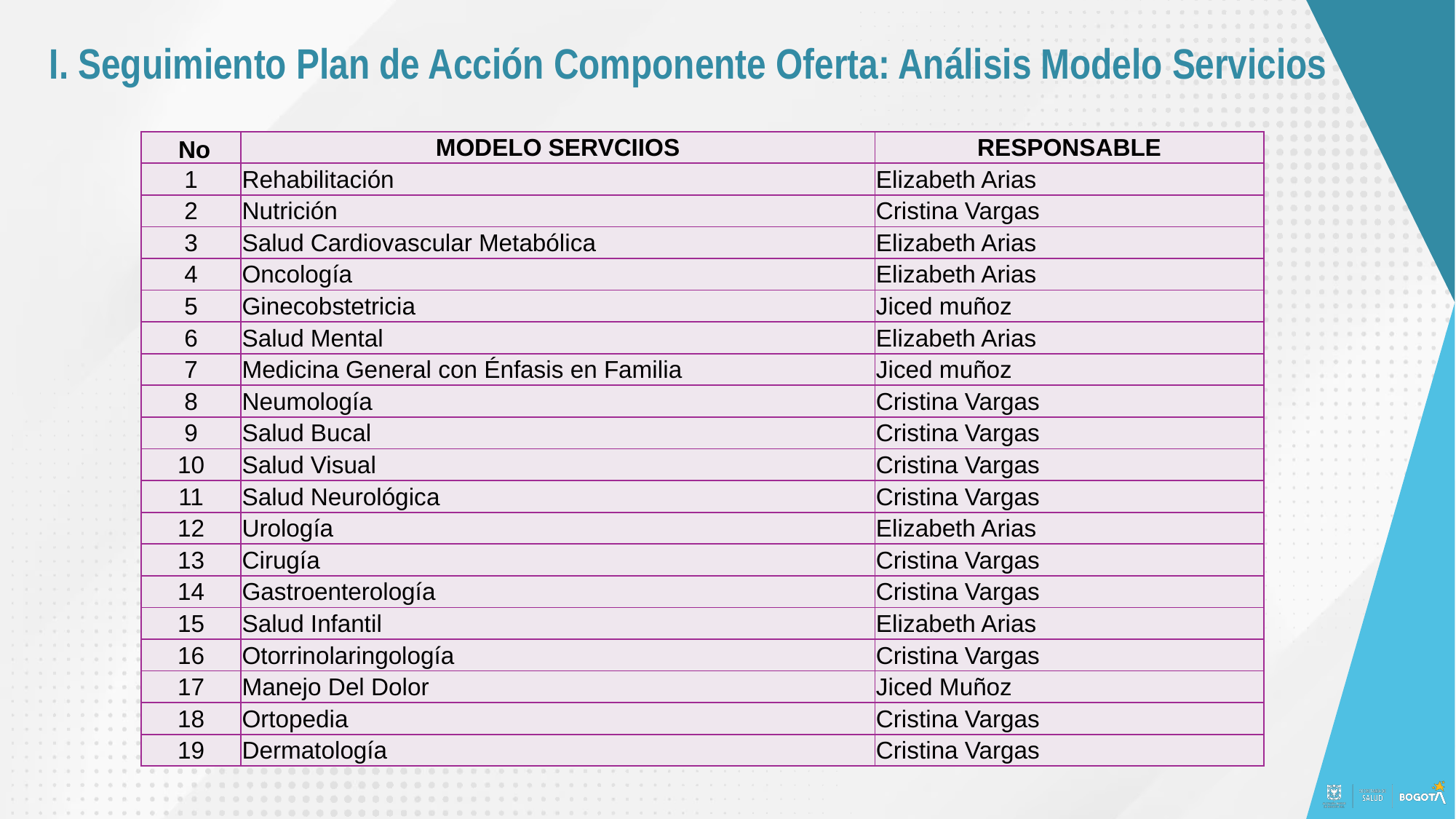

I. Seguimiento Plan de Acción Componente Oferta: Análisis Modelo Servicios
| No | MODELO SERVCIIOS | RESPONSABLE |
| --- | --- | --- |
| 1 | Rehabilitación | Elizabeth Arias |
| 2 | Nutrición | Cristina Vargas |
| 3 | Salud Cardiovascular Metabólica | Elizabeth Arias |
| 4 | Oncología | Elizabeth Arias |
| 5 | Ginecobstetricia | Jiced muñoz |
| 6 | Salud Mental | Elizabeth Arias |
| 7 | Medicina General con Énfasis en Familia | Jiced muñoz |
| 8 | Neumología | Cristina Vargas |
| 9 | Salud Bucal | Cristina Vargas |
| 10 | Salud Visual | Cristina Vargas |
| 11 | Salud Neurológica | Cristina Vargas |
| 12 | Urología | Elizabeth Arias |
| 13 | Cirugía | Cristina Vargas |
| 14 | Gastroenterología | Cristina Vargas |
| 15 | Salud Infantil | Elizabeth Arias |
| 16 | Otorrinolaringología | Cristina Vargas |
| 17 | Manejo Del Dolor | Jiced Muñoz |
| 18 | Ortopedia | Cristina Vargas |
| 19 | Dermatología | Cristina Vargas |